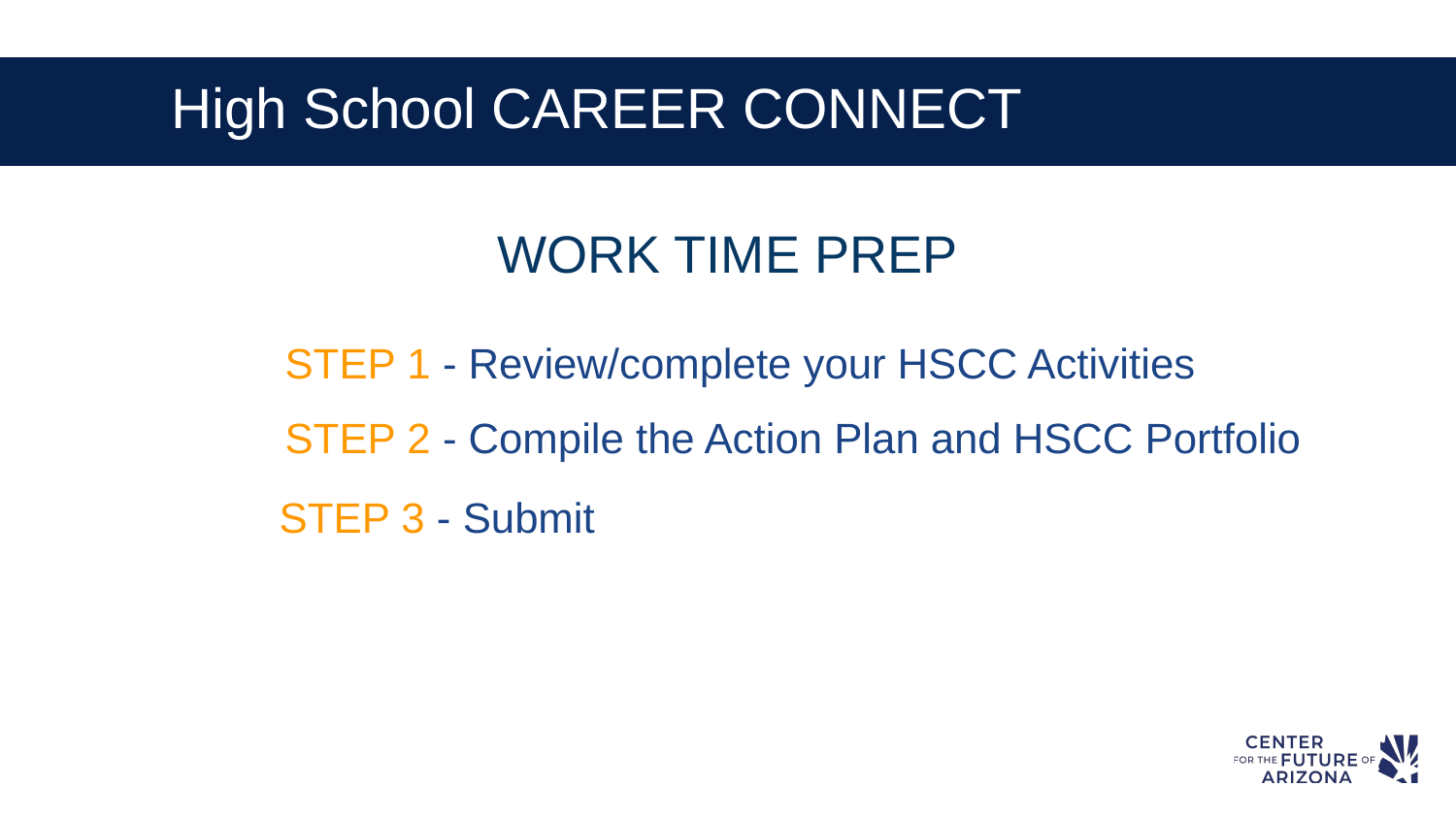

# High School CAREER CONNECT
WORK TIME PREP
STEP 1 - Review/complete your HSCC Activities
STEP 2 - Compile the Action Plan and HSCC Portfolio
STEP 3 - Submit